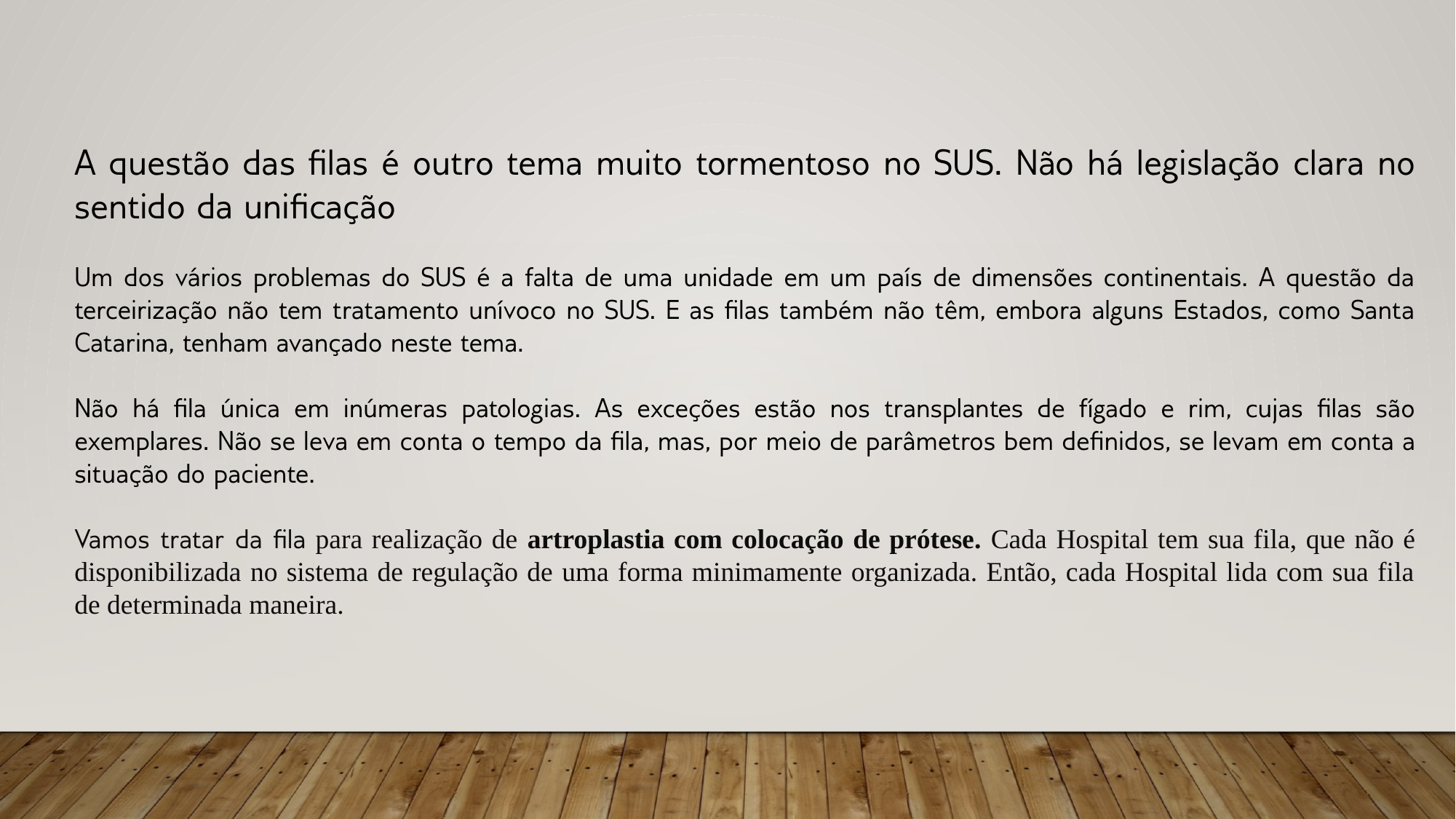

A questão das filas é outro tema muito tormentoso no SUS. Não há legislação clara no sentido da unificação

Um dos vários problemas do SUS é a falta de uma unidade em um país de dimensões continentais. A questão da terceirização não tem tratamento unívoco no SUS. E as filas também não têm, embora alguns Estados, como Santa Catarina, tenham avançado neste tema.

Não há fila única em inúmeras patologias. As exceções estão nos transplantes de fígado e rim, cujas filas são exemplares. Não se leva em conta o tempo da fila, mas, por meio de parâmetros bem definidos, se levam em conta a situação do paciente.

Vamos tratar da fila para realização de artroplastia com colocação de prótese. Cada Hospital tem sua fila, que não é disponibilizada no sistema de regulação de uma forma minimamente organizada. Então, cada Hospital lida com sua fila de determinada maneira.